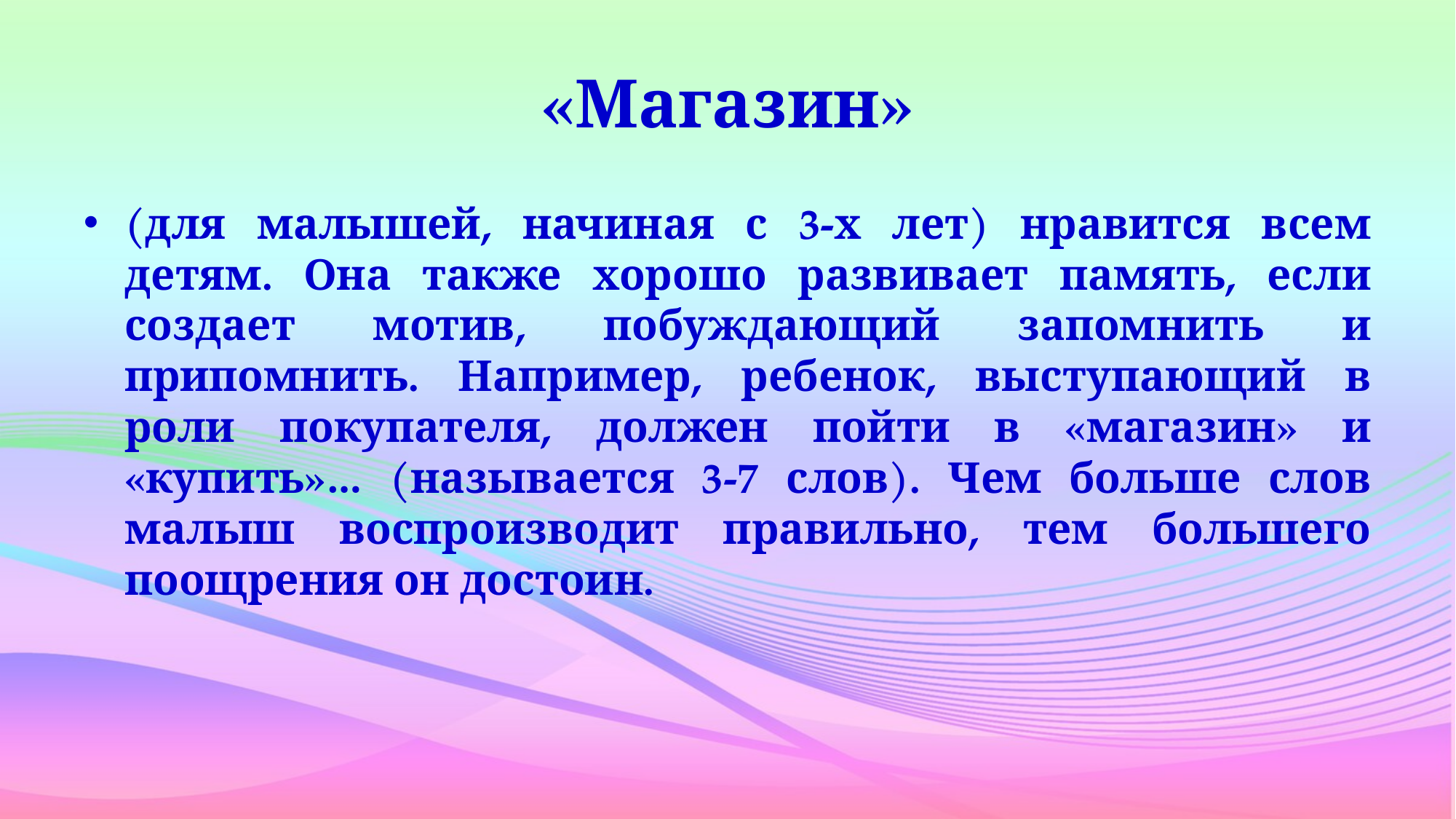

# «Магазин»
(для малышей, начиная с 3-х лет) нравится всем детям. Она также хорошо развивает память, если создает мотив, побуждающий запомнить и припомнить. Например, ребенок, выступающий в роли покупателя, должен пойти в «магазин» и «купить»… (называется 3-7 слов). Чем больше слов малыш воспроизводит правильно, тем большего поощрения он достоин.